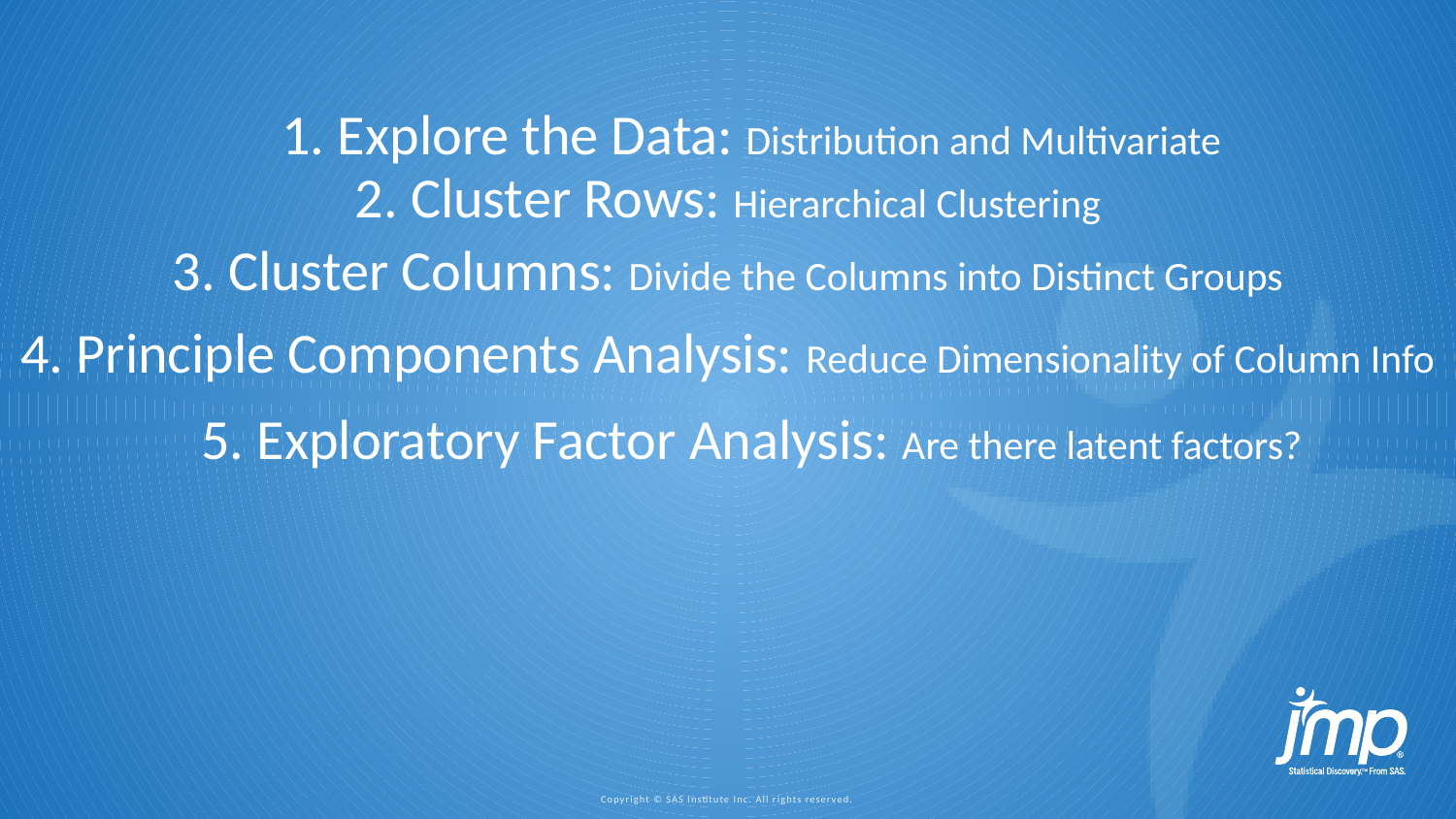

1. Explore the Data: Distribution and Multivariate
2. Cluster Rows: Hierarchical Clustering
3. Cluster Columns: Divide the Columns into Distinct Groups
4. Principle Components Analysis: Reduce Dimensionality of Column Info
5. Exploratory Factor Analysis: Are there latent factors?